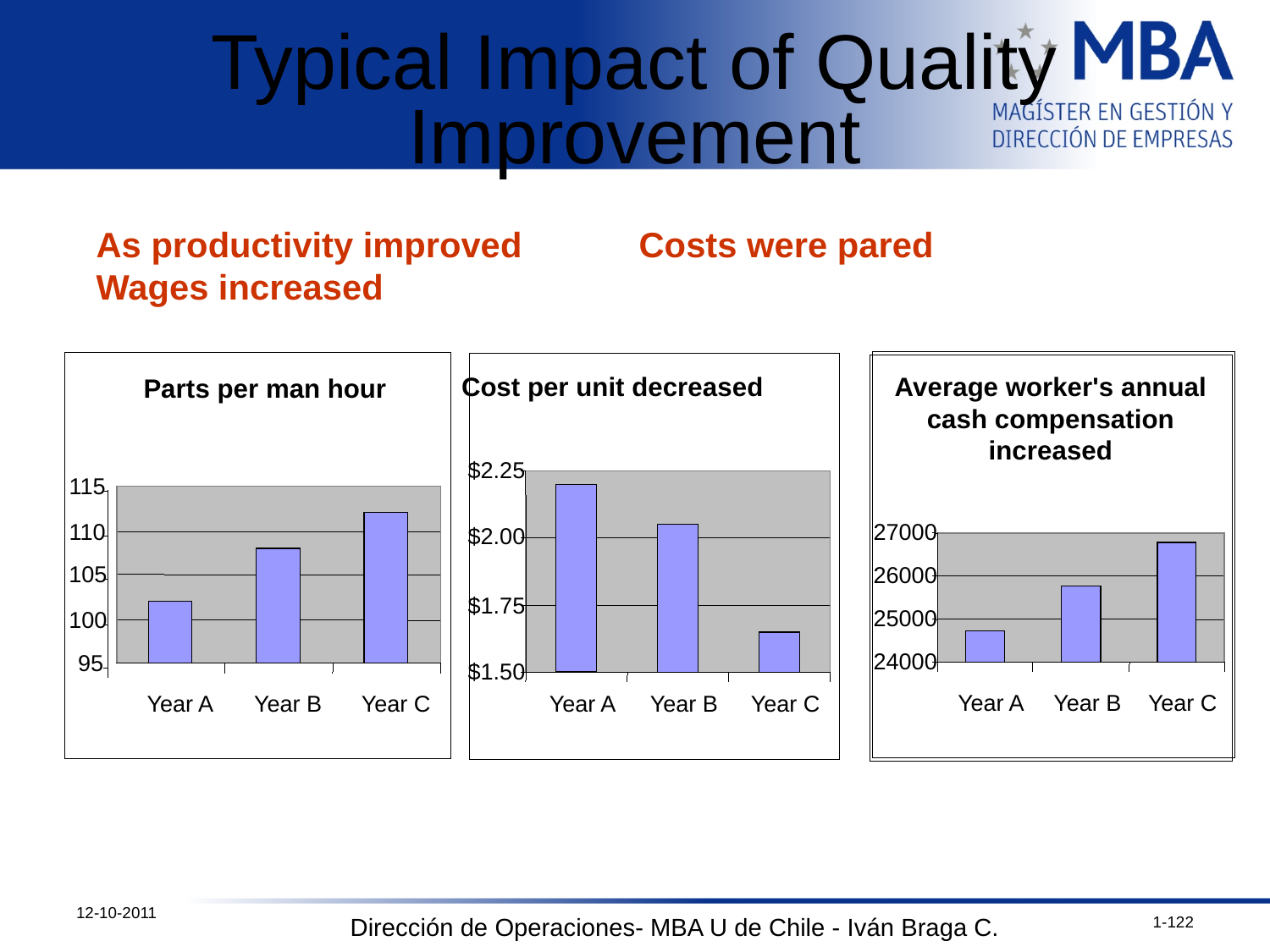

# Typical Impact of Quality Improvement
As productivity improved            Costs were pared            Wages increased

Average worker's annual cash compensation increased
27000

26000

25000

24000

Year A
Year B
Year C

Parts per man hour
115

110

105

100

95

Year A
Year B
Year C

Cost per unit decreased
$2.25

$2.00

$1.75

$1.50

Year A
Year B
Year C
12-10-2011

1-122